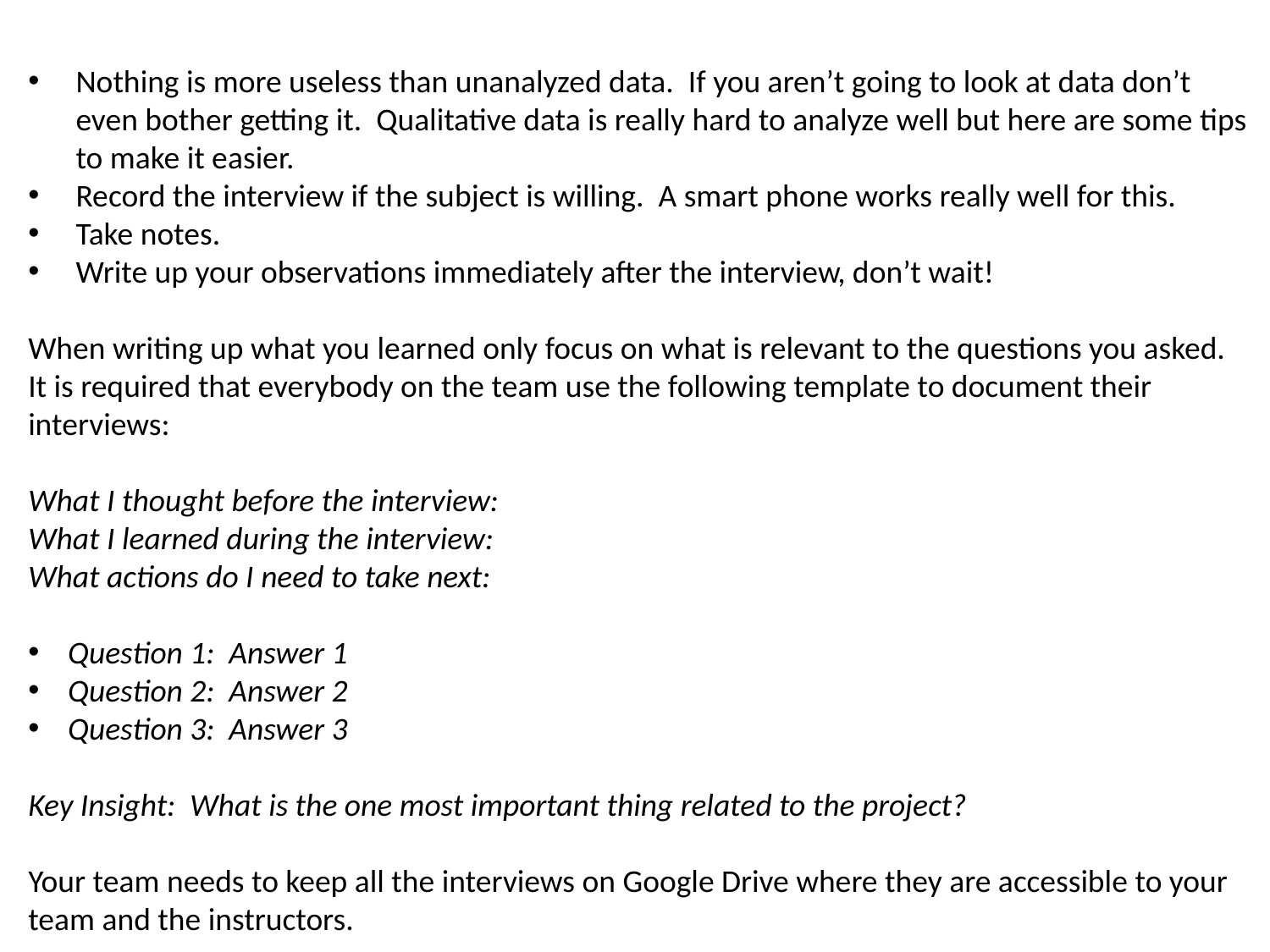

Nothing is more useless than unanalyzed data.  If you aren’t going to look at data don’t even bother getting it.  Qualitative data is really hard to analyze well but here are some tips to make it easier.
Record the interview if the subject is willing.  A smart phone works really well for this.
Take notes.
Write up your observations immediately after the interview, don’t wait!

When writing up what you learned only focus on what is relevant to the questions you asked.
It is required that everybody on the team use the following template to document their interviews:

What I thought before the interview:
What I learned during the interview:
What actions do I need to take next:

Question 1:  Answer 1
Question 2:  Answer 2
Question 3:  Answer 3

Key Insight:  What is the one most important thing related to the project?

Your team needs to keep all the interviews on Google Drive where they are accessible to your team and the instructors.